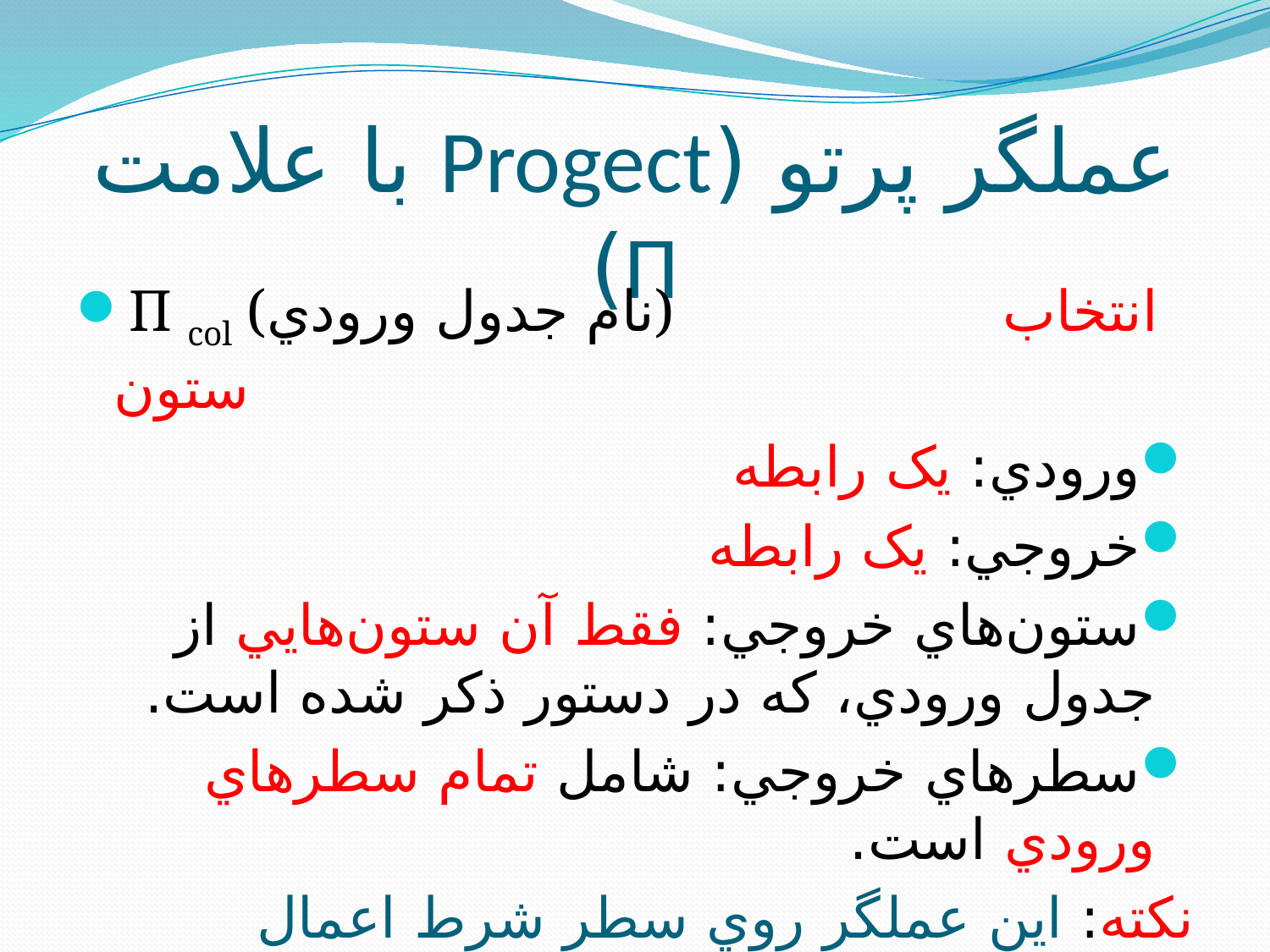

# عملگر پرتو (Progect با علامت П)
П col (نام جدول ورودي)			انتخاب ستون
ورودي: يک رابطه
خروجي:‌ يک رابطه
ستون‌هاي خروجي: فقط آن ستون‌هايي از جدول ورودي، که در دستور ذکر شده است.
سطرهاي خروجي: شامل تمام سطرهاي ورودي است.
نکته: اين عملگر روي سطر شرط اعمال نمي‌کند.